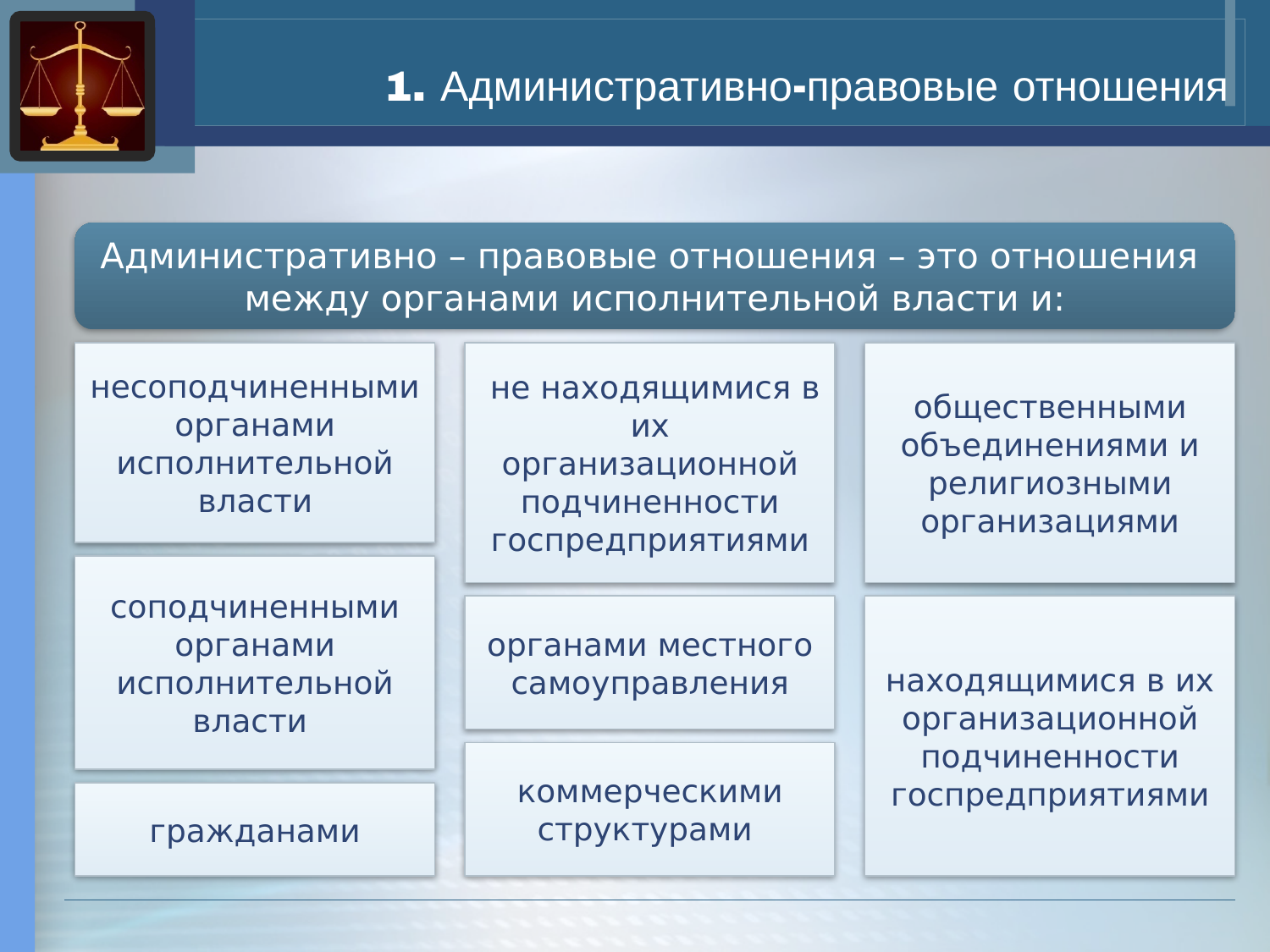

# 1. Административно-правовые отношения
Административно – правовые отношения – это отношения  между органами исполнительной власти и:
несоподчиненными органами исполнительной власти
соподчиненными органами исполнительной власти

гражданами

 не находящимися в их организационной подчиненности госпредприятиями

органами местного самоуправления
коммерческими структурами
общественными объединениями и религиозными организациями
находящимися в их организационной подчиненности госпредприятиями
4